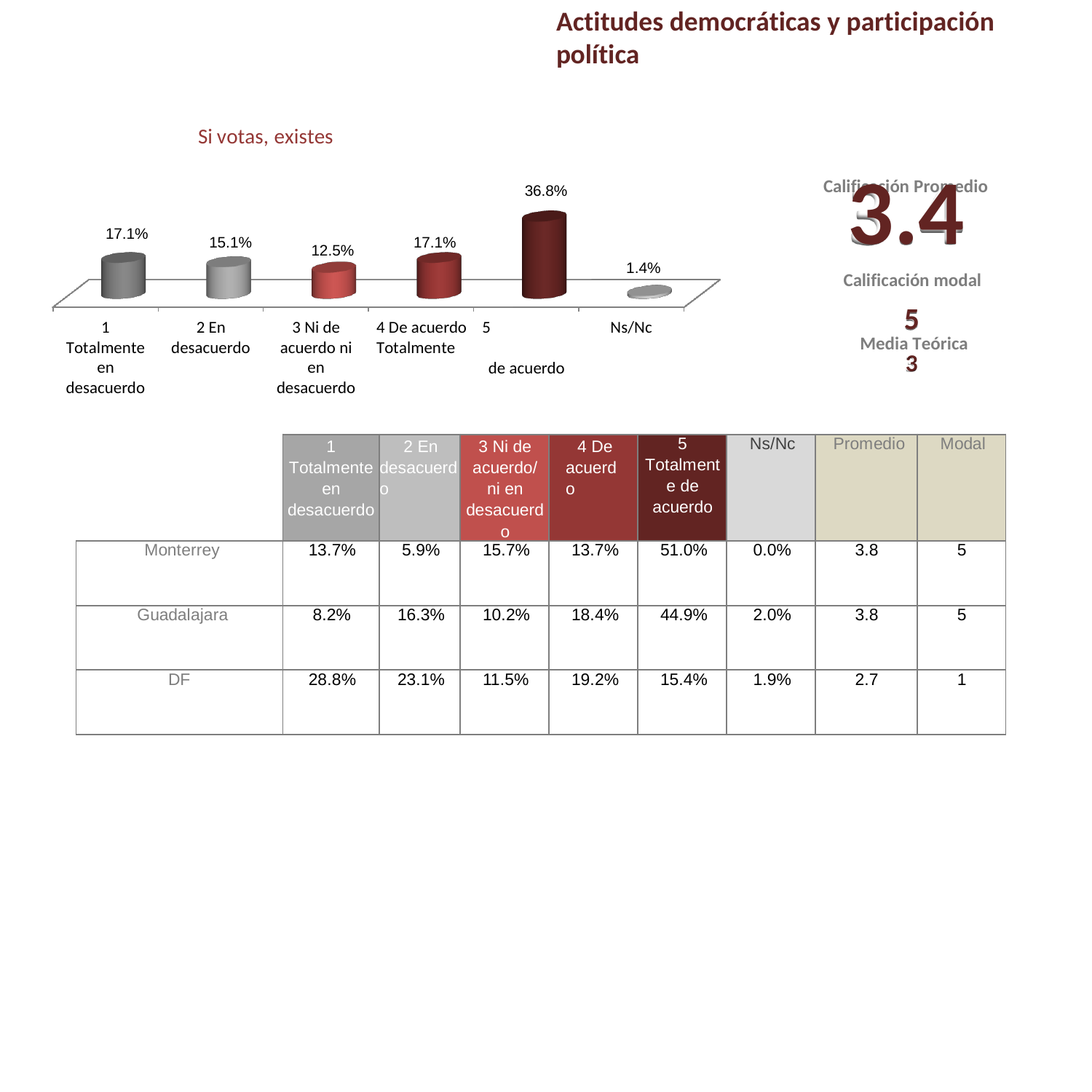

Actitudes democráticas y participación política

Si votas, existes

Calificación Promedio

3.4
Calificación modal

5
Media Teórica
3

36.8%
17.1%
15.1%
17.1%
12.5%
1.4%

1 Totalmente en desacuerdo
3 Ni de acuerdo ni en desacuerdo
2 En desacuerdo
Ns/Nc
4 De acuerdo    5 Totalmente
de acuerdo

|  | 1 Totalmente en desacuerdo | 2 En desacuerdo | 3 Ni de acuerdo/ ni en desacuerdo | 4 De acuerdo | 5 Totalmente de acuerdo | Ns/Nc | Promedio | Modal |
| --- | --- | --- | --- | --- | --- | --- | --- | --- |
| Monterrey | 13.7% | 5.9% | 15.7% | 13.7% | 51.0% | 0.0% | 3.8 | 5 |
| Guadalajara | 8.2% | 16.3% | 10.2% | 18.4% | 44.9% | 2.0% | 3.8 | 5 |
| DF | 28.8% | 23.1% | 11.5% | 19.2% | 15.4% | 1.9% | 2.7 | 1 |